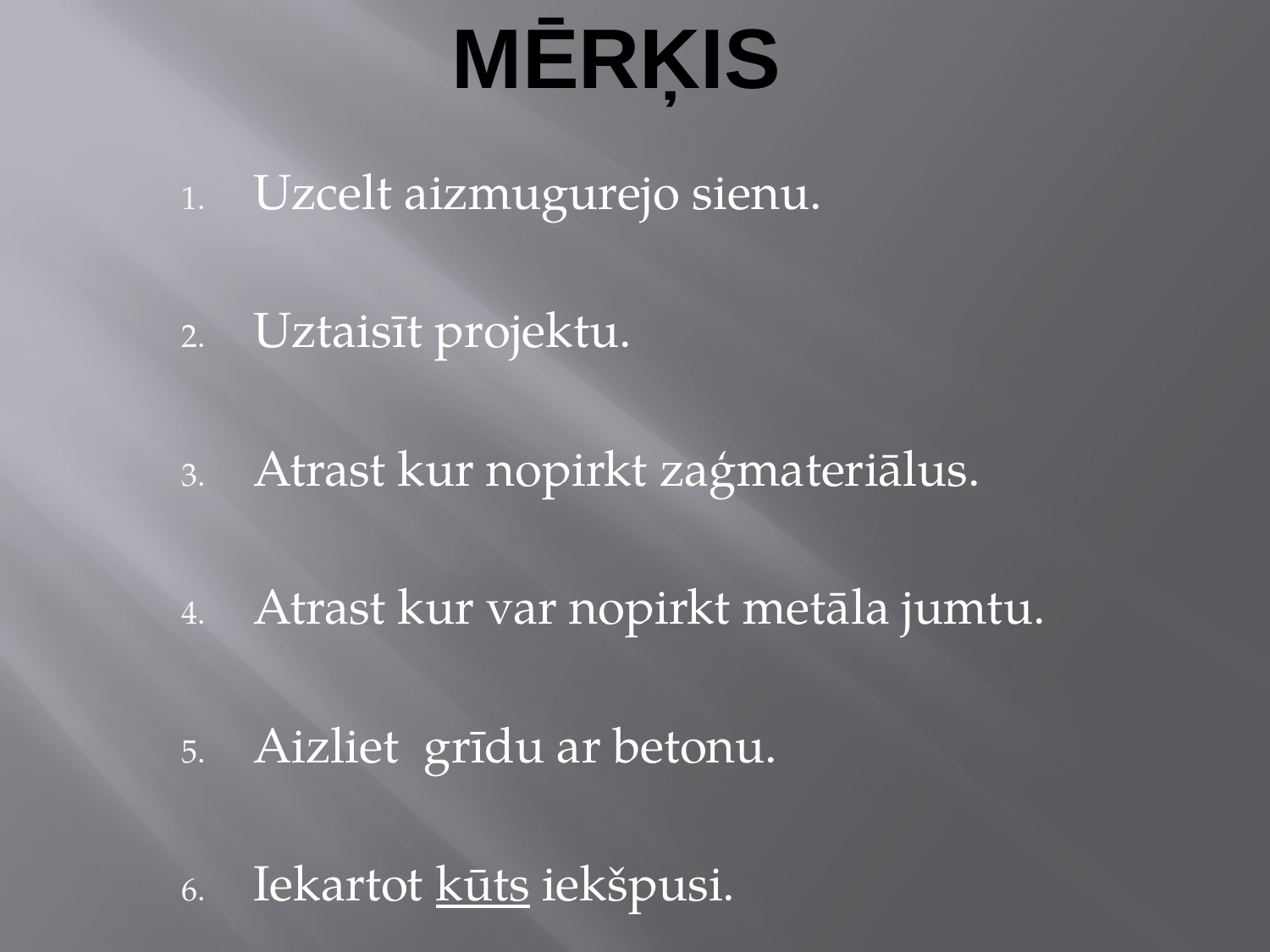

# mērķis
Uzcelt aizmugurejo sienu.

Uztaisīt projektu.

Atrast kur nopirkt zaģmateriālus.

Atrast kur var nopirkt metāla jumtu.

Aizliet  grīdu ar betonu.

Iekartot kūts iekšpusi.